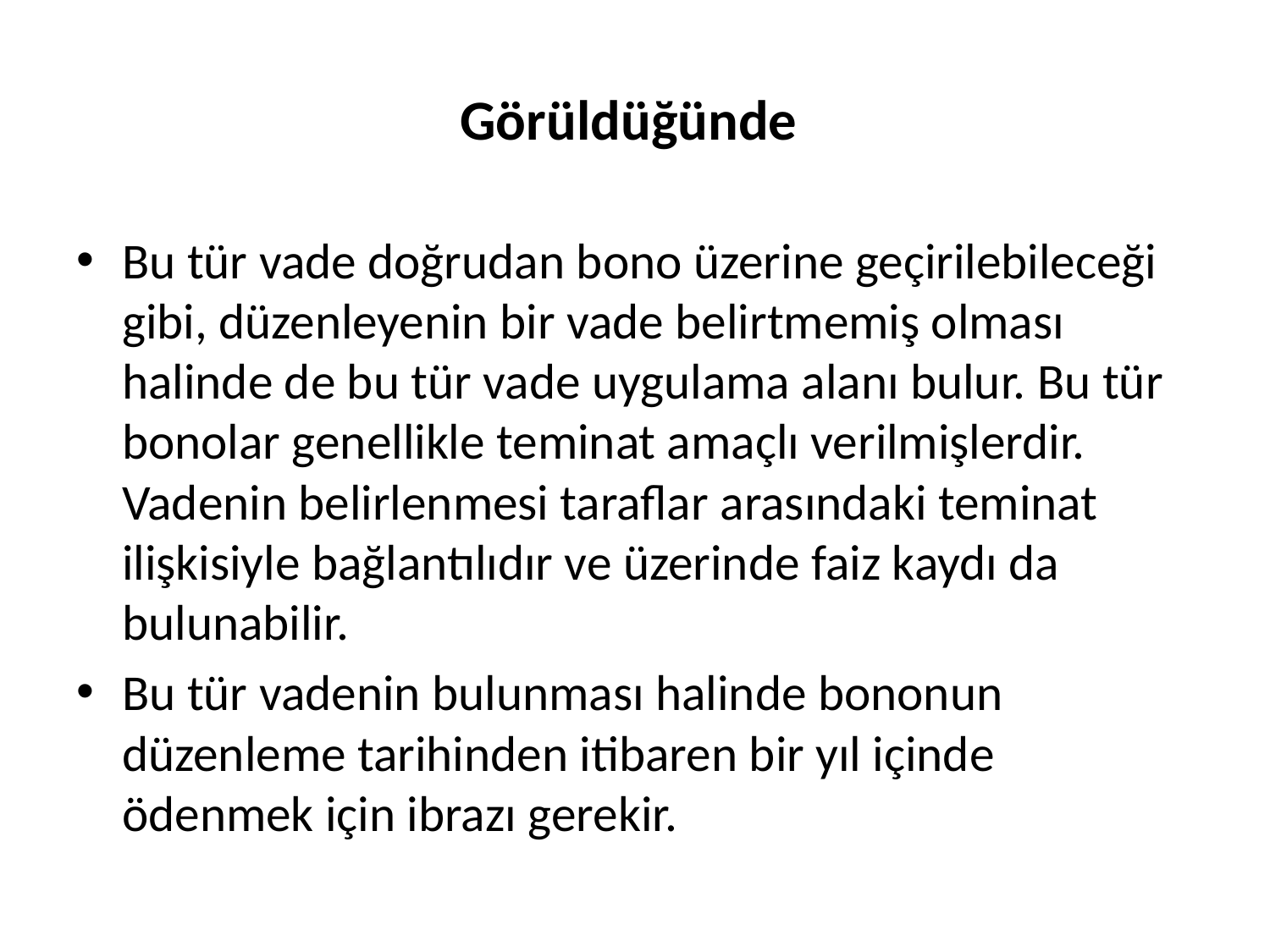

# Görüldüğünde
Bu tür vade doğrudan bono üzerine geçirilebileceği gibi, düzenleyenin bir vade belirtmemiş olması halinde de bu tür vade uygulama alanı bulur. Bu tür bonolar genellikle teminat amaçlı verilmişlerdir. Vadenin belirlenmesi taraflar arasındaki teminat ilişkisiyle bağlantılıdır ve üzerinde faiz kaydı da bulunabilir.
Bu tür vadenin bulunması halinde bononun düzenleme tarihinden itibaren bir yıl içinde ödenmek için ibrazı gerekir.